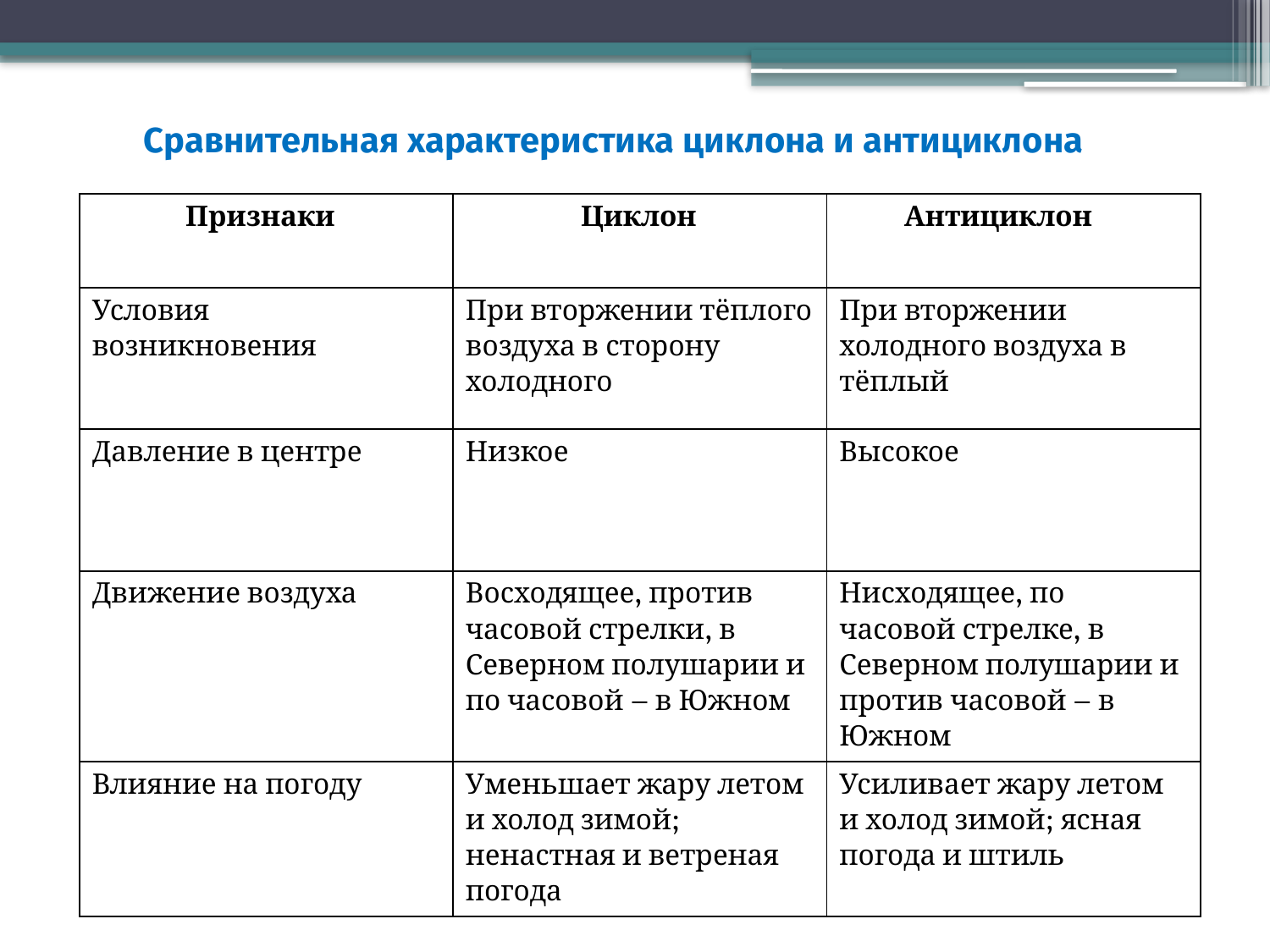

# Сравнительная характеристика циклона и антициклона
| Признаки | Циклон | Антициклон |
| --- | --- | --- |
| Условия возникновения | При вторжении тёплого воздуха в сторону холодного | При вторжении холодного воздуха в тёплый |
| Давление в центре | Низкое | Высокое |
| Движение воздуха | Восходящее, против часовой стрелки, в Северном полушарии и по часовой – в Южном | Нисходящее, по часовой стрелке, в Северном полушарии и против часовой – в Южном |
| Влияние на погоду | Уменьшает жару летом и холод зимой; ненастная и ветреная погода | Усиливает жару летом и холод зимой; ясная погода и штиль |